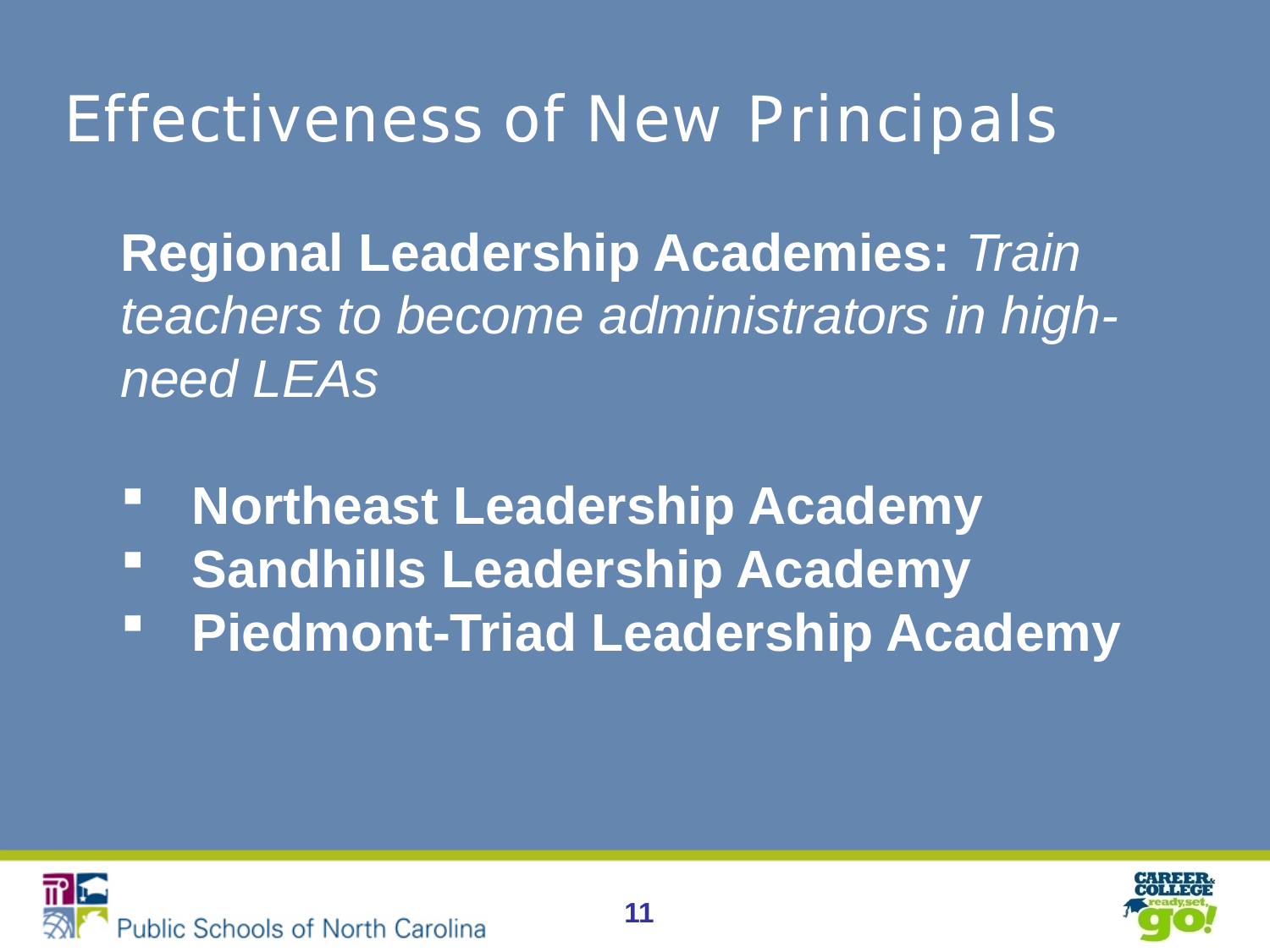

# Effectiveness of New Principals
Regional Leadership Academies: Train teachers to become administrators in high-need LEAs

Northeast Leadership Academy
Sandhills Leadership Academy
Piedmont-Triad Leadership Academy

11